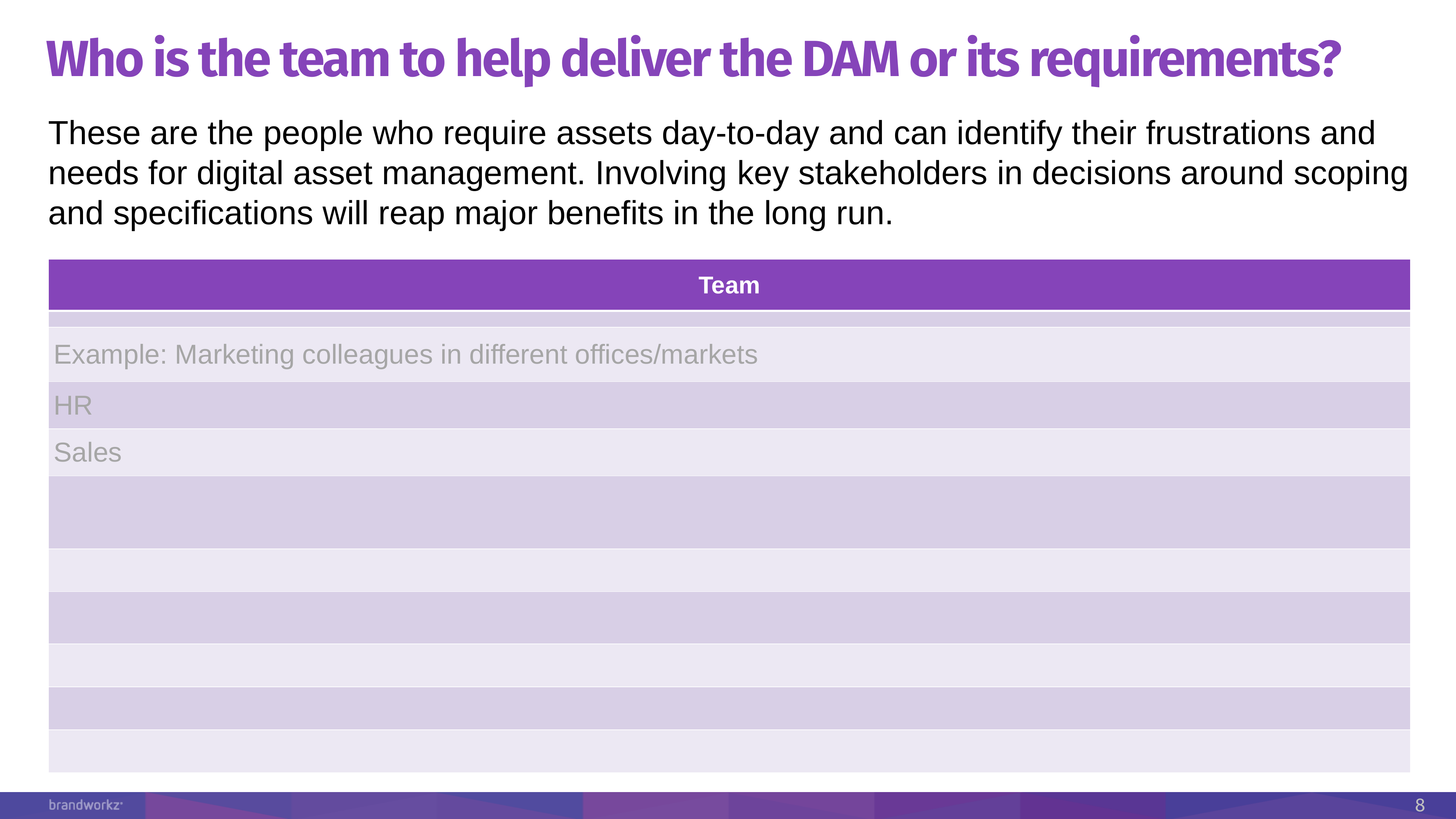

# Who is the team to help deliver the DAM or its requirements?
These are the people who require assets day-to-day and can identify their frustrations and needs for digital asset management. Involving key stakeholders in decisions around scoping and specifications will reap major benefits in the long run.

| Team |
| --- |
|  |
| Example: Marketing colleagues in different offices/markets |
| HR |
| Sales |
|  |
|  |
|  |
|  |
|  |
|  |